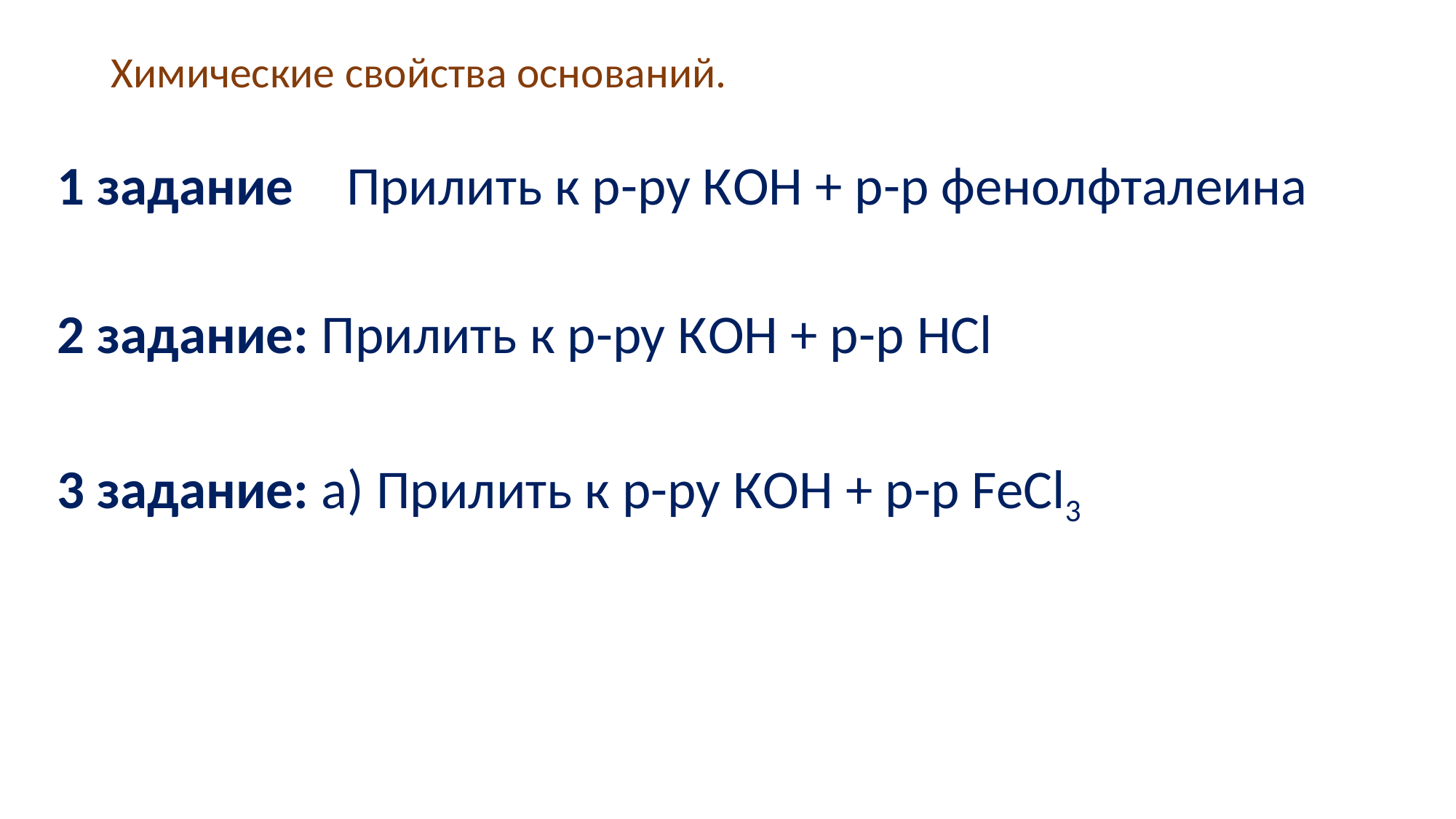

# Химические свойства оснований.
1 задание:   Прилить к р-ру КOH + р-р фенолфталеина
1) свойство:
2 задание: Прилить к р-ру КOH + р-р HCl

3 задание: а) Прилить к р-ру КOH + р-р FeCl3